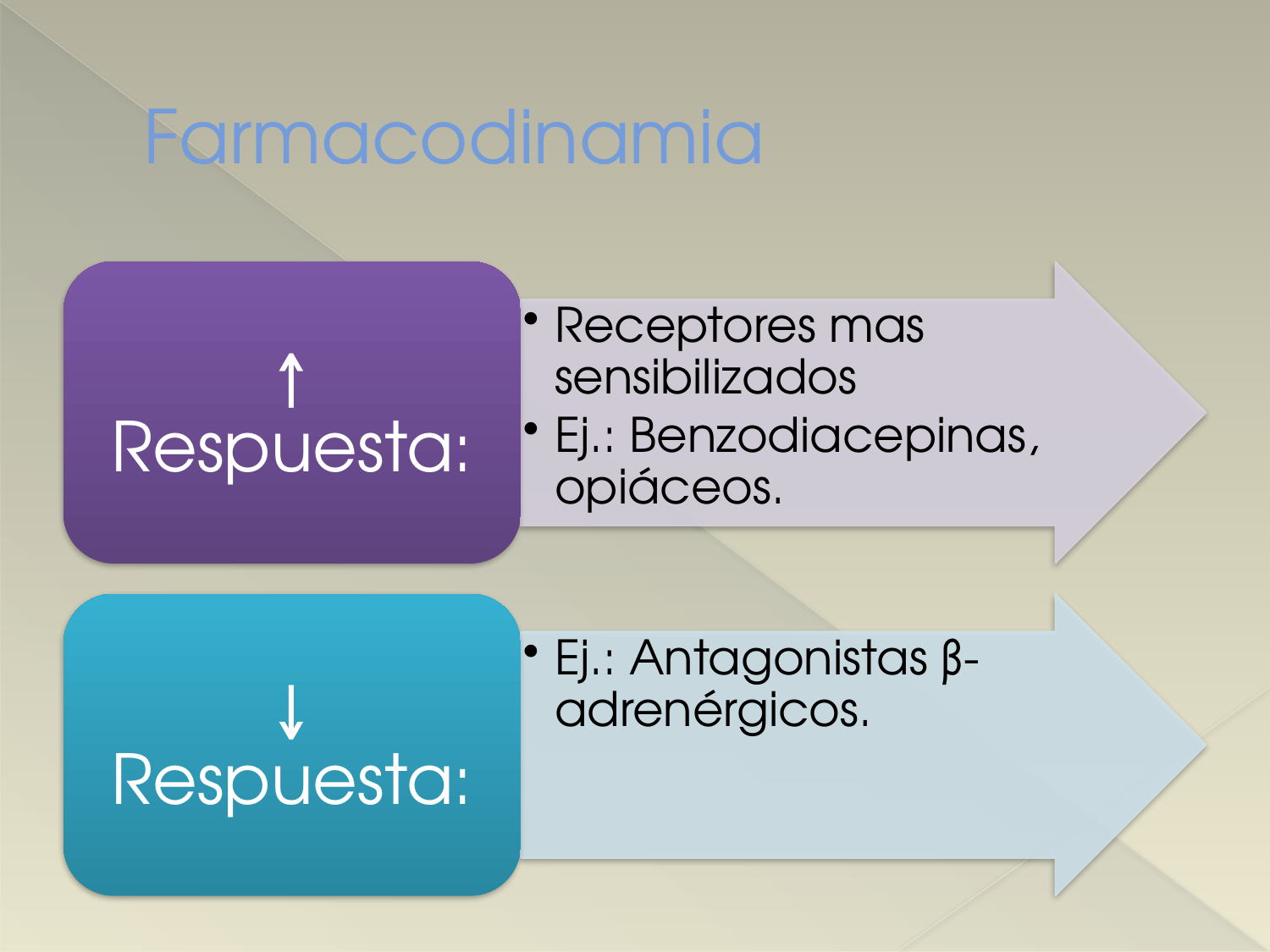

# Farmacodinamia
Receptores mas sensibilizados
Ej.: Benzodiacepinas, opiáceos.
↑ Respuesta:
Ej.: Antagonistas β-adrenérgicos.
↓ Respuesta: